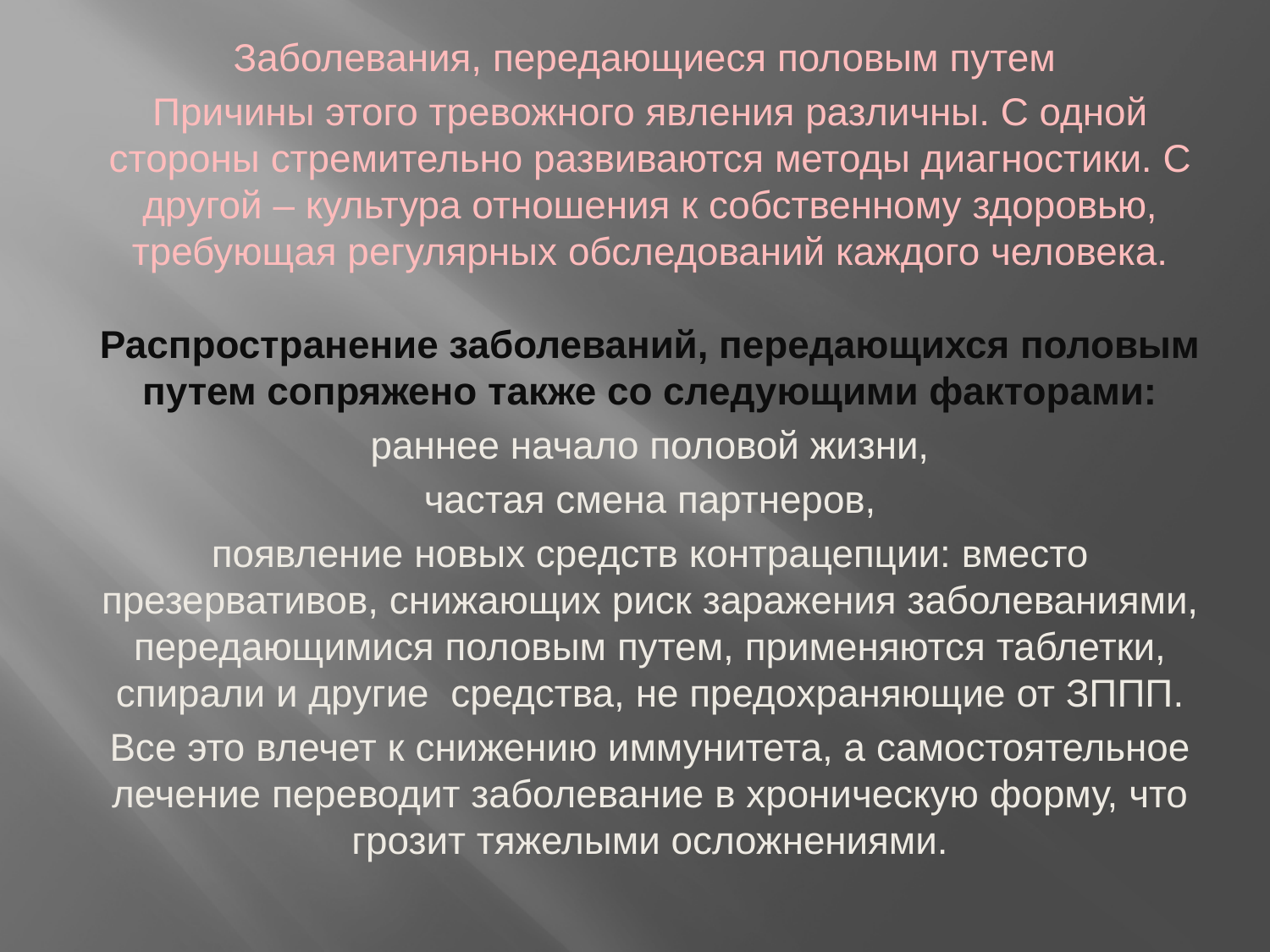

Заболевания, передающиеся половым путем
Причины этого тревожного явления различны. С одной стороны стремительно развиваются методы диагностики. С другой – культура отношения к собственному здоровью, требующая регулярных обследований каждого человека.
Распространение заболеваний, передающихся половым путем сопряжено также со следующими факторами:
раннее начало половой жизни,
частая смена партнеров,
появление новых средств контрацепции: вместо презервативов, снижающих риск заражения заболеваниями, передающимися половым путем, применяются таблетки, спирали и другие  средства, не предохраняющие от ЗППП.
Все это влечет к снижению иммунитета, а самостоятельное лечение переводит заболевание в хроническую форму, что грозит тяжелыми осложнениями.